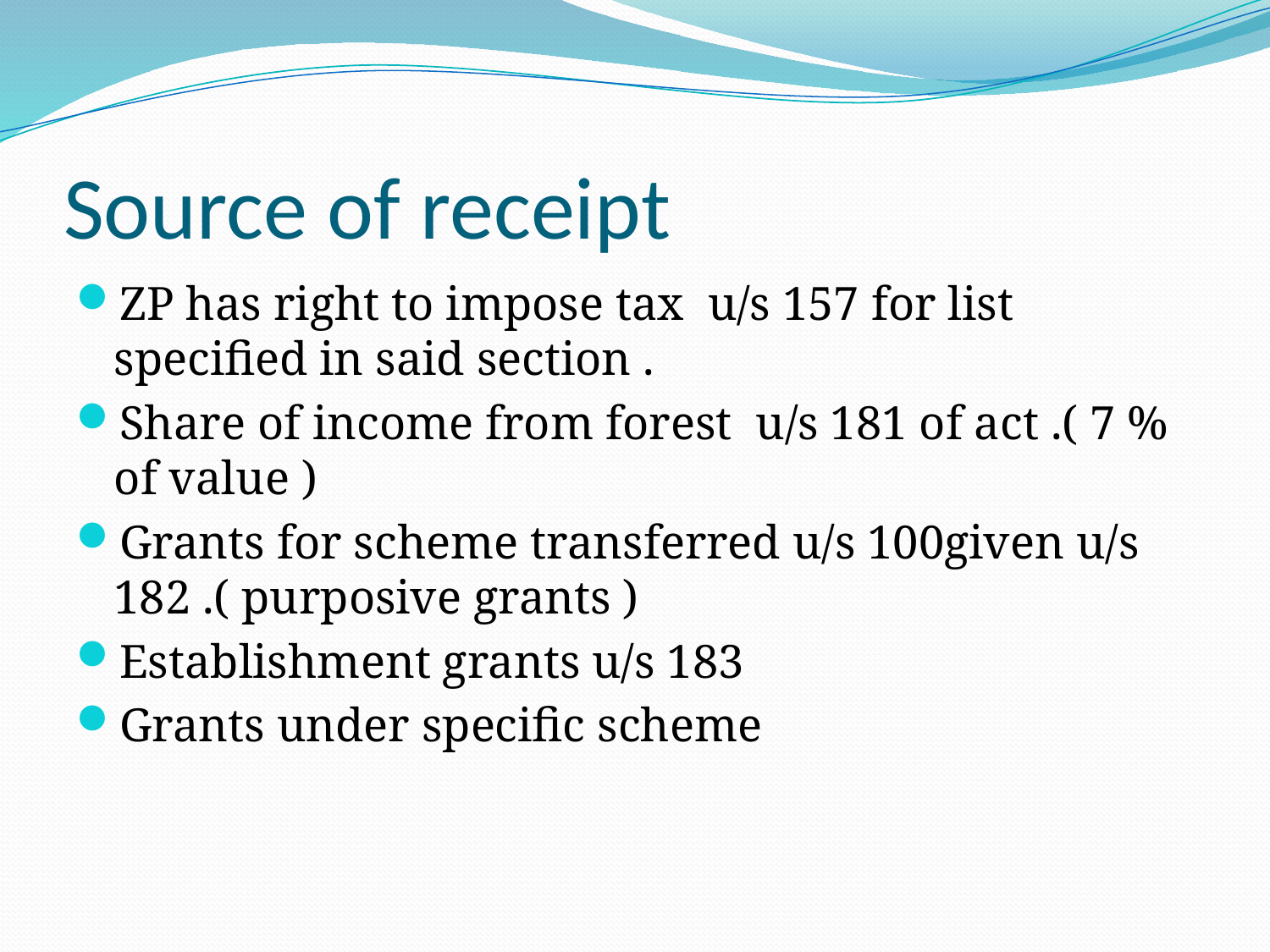

# Source of receipt
ZP has right to impose tax  u/s 157 for list specified in said section .
Share of income from forest  u/s 181 of act .( 7 % of value )
Grants for scheme transferred u/s 100given u/s 182 .( purposive grants )
Establishment grants u/s 183
Grants under specific scheme